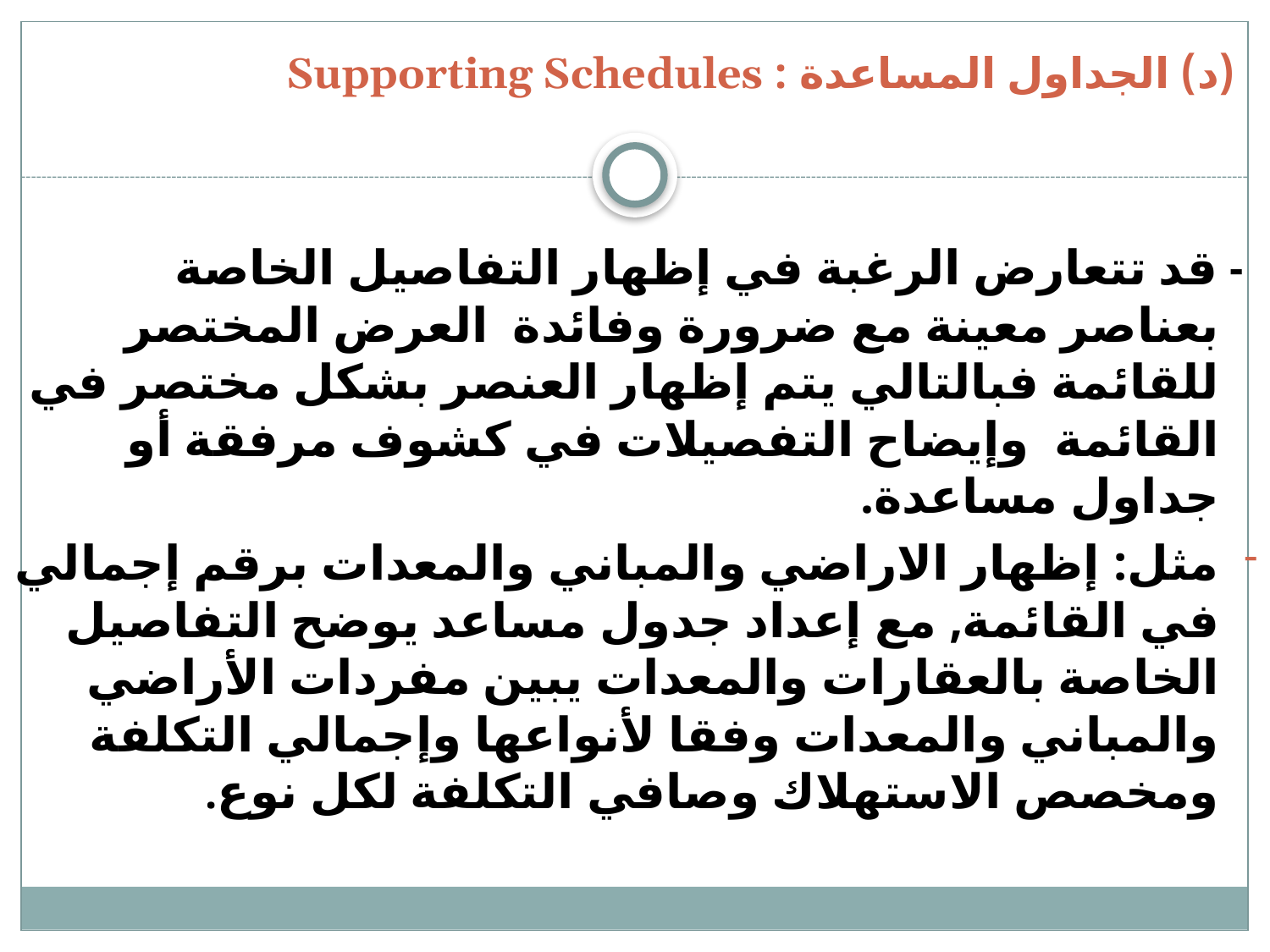

(د) الجداول المساعدة : Supporting Schedules

 - قد تتعارض الرغبة في إظهار التفاصيل الخاصة  بعناصر معينة مع ضرورة وفائدة  العرض المختصر للقائمة فبالتالي يتم إظهار العنصر بشكل مختصر في القائمة  وإيضاح التفصيلات في كشوف مرفقة أو جداول مساعدة.
مثل: إظهار الاراضي والمباني والمعدات برقم إجمالي في القائمة, مع إعداد جدول مساعد يوضح التفاصيل  الخاصة بالعقارات والمعدات يبين مفردات الأراضي والمباني والمعدات وفقا لأنواعها وإجمالي التكلفة ومخصص الاستهلاك وصافي التكلفة لكل نوع.